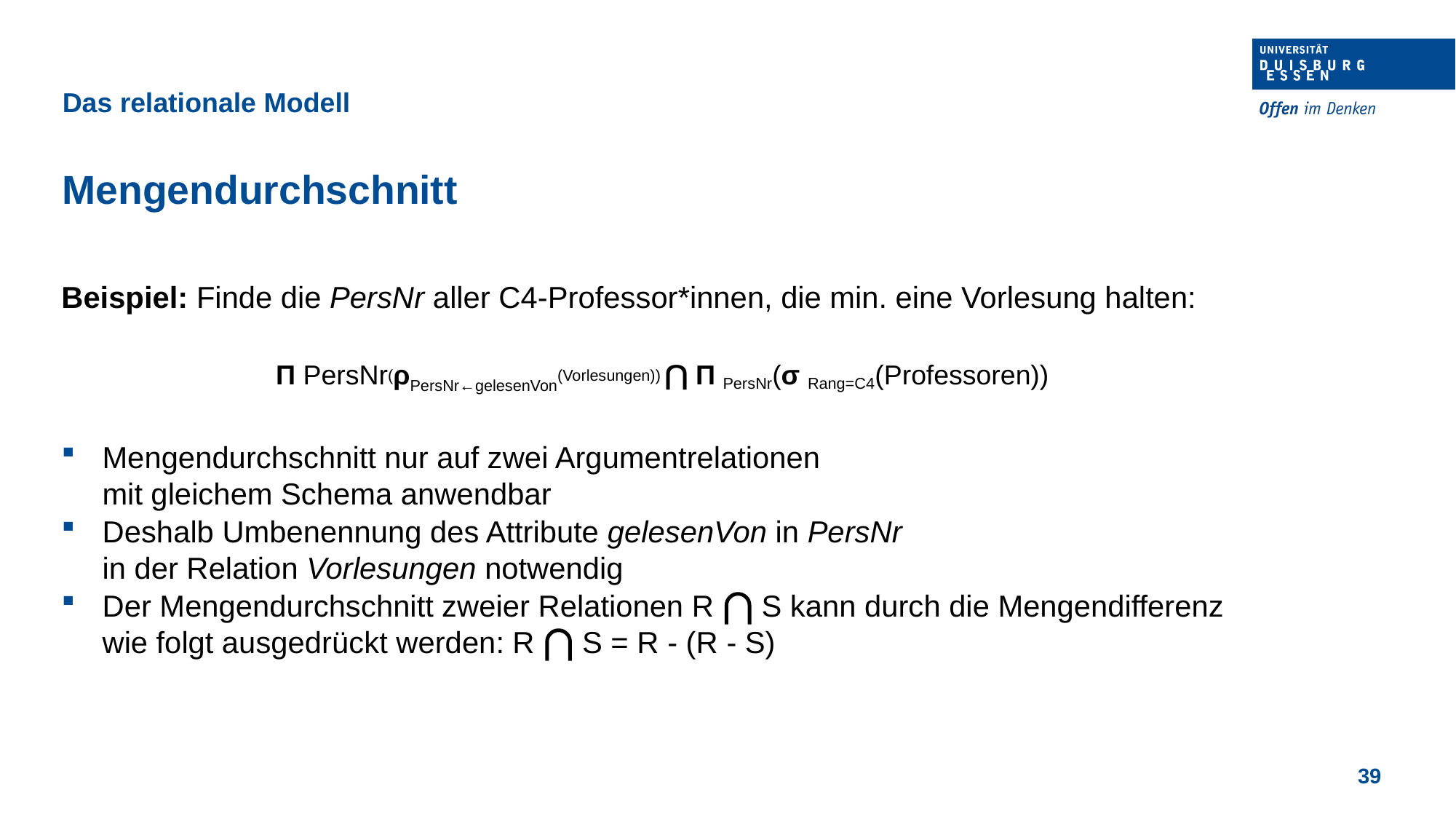

Das relationale Modell
Mengendurchschnitt
Beispiel: Finde die PersNr aller C4-Professor*innen, die min. eine Vorlesung halten:
Π PersNr(ρPersNr←gelesenVon(Vorlesungen)) ⋂ Π PersNr(σ Rang=C4(Professoren))

Mengendurchschnitt nur auf zwei Argumentrelationen
mit gleichem Schema anwendbar
Deshalb Umbenennung des Attribute gelesenVon in PersNr
in der Relation Vorlesungen notwendig
Der Mengendurchschnitt zweier Relationen R ⋂ S kann durch die Mengendifferenz wie folgt ausgedrückt werden: R ⋂ S = R - (R - S)

39